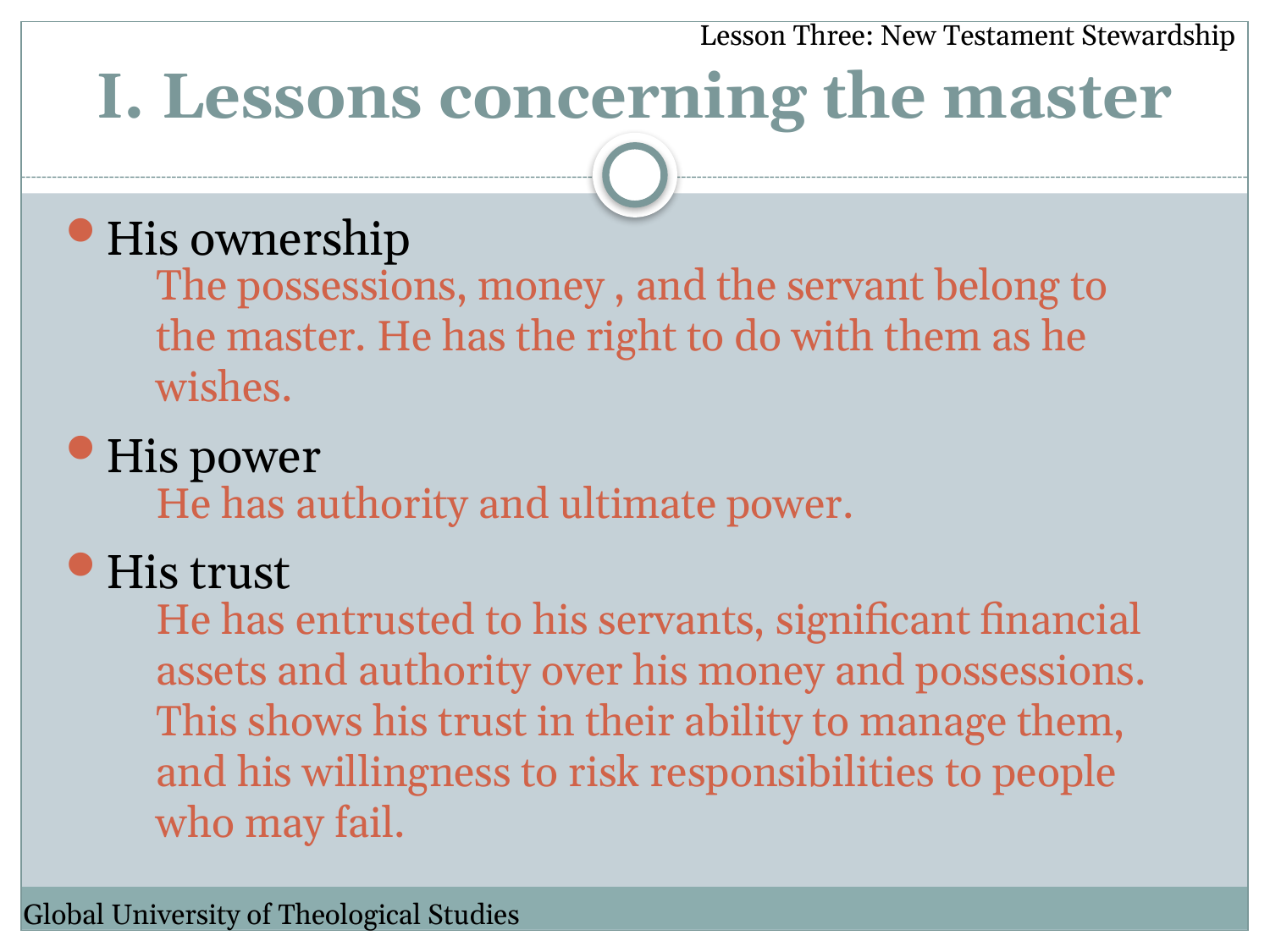

Lesson Three: New Testament Stewardship
# I. Lessons concerning the master
His ownership
	The possessions, money , and the servant belong to the master. He has the right to do with them as he wishes.
His power
	He has authority and ultimate power.
His trust
	He has entrusted to his servants, significant financial assets and authority over his money and possessions. This shows his trust in their ability to manage them, and his willingness to risk responsibilities to people who may fail.
Global University of Theological Studies